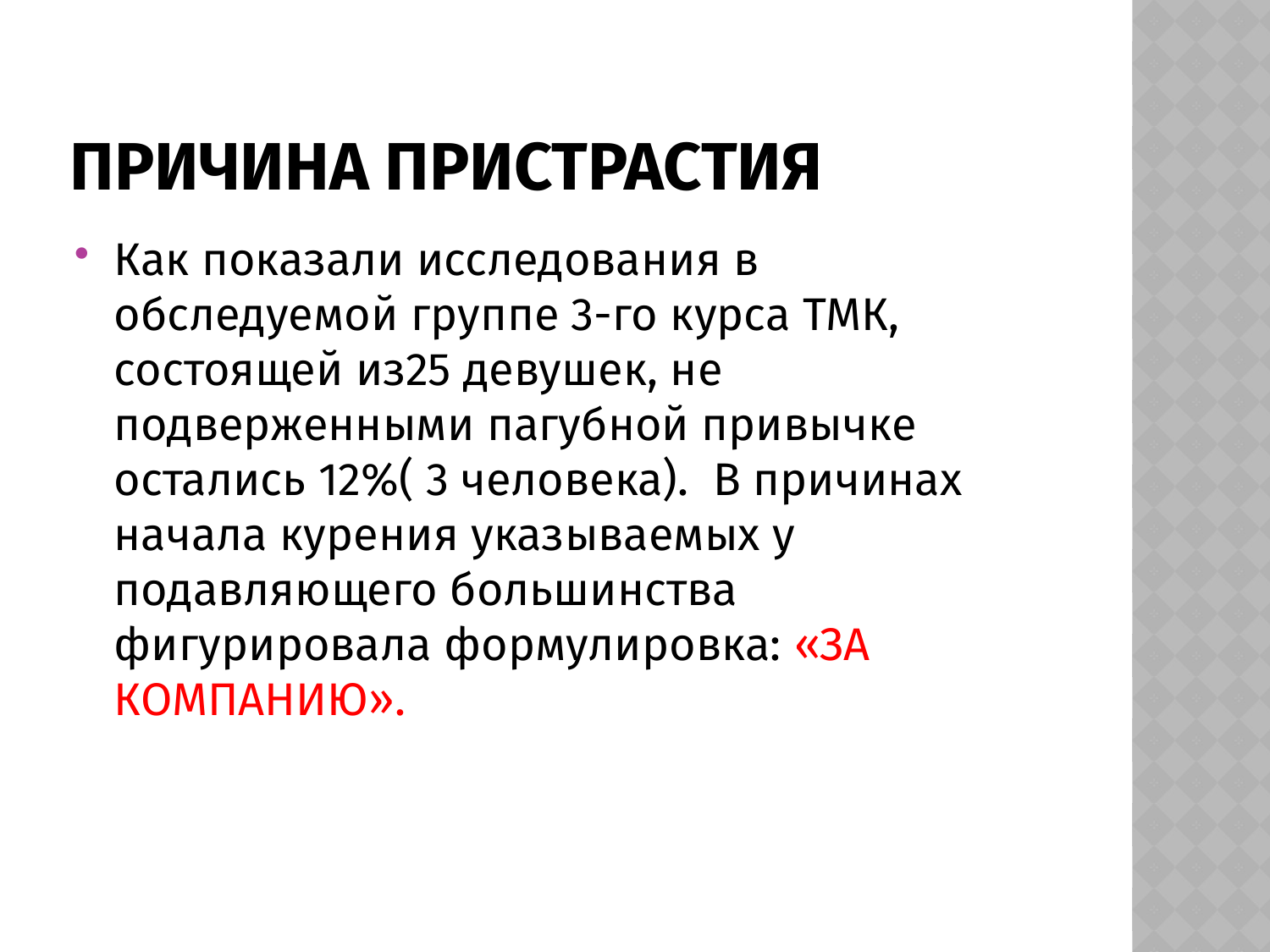

# Причина пристрастия
Как показали исследования в обследуемой группе 3-го курса ТМК, состоящей из25 девушек, не подверженными пагубной привычке остались 12%( 3 человека).  В причинах начала курения указываемых у подавляющего большинства  фигурировала формулировка: «ЗА КОМПАНИЮ».